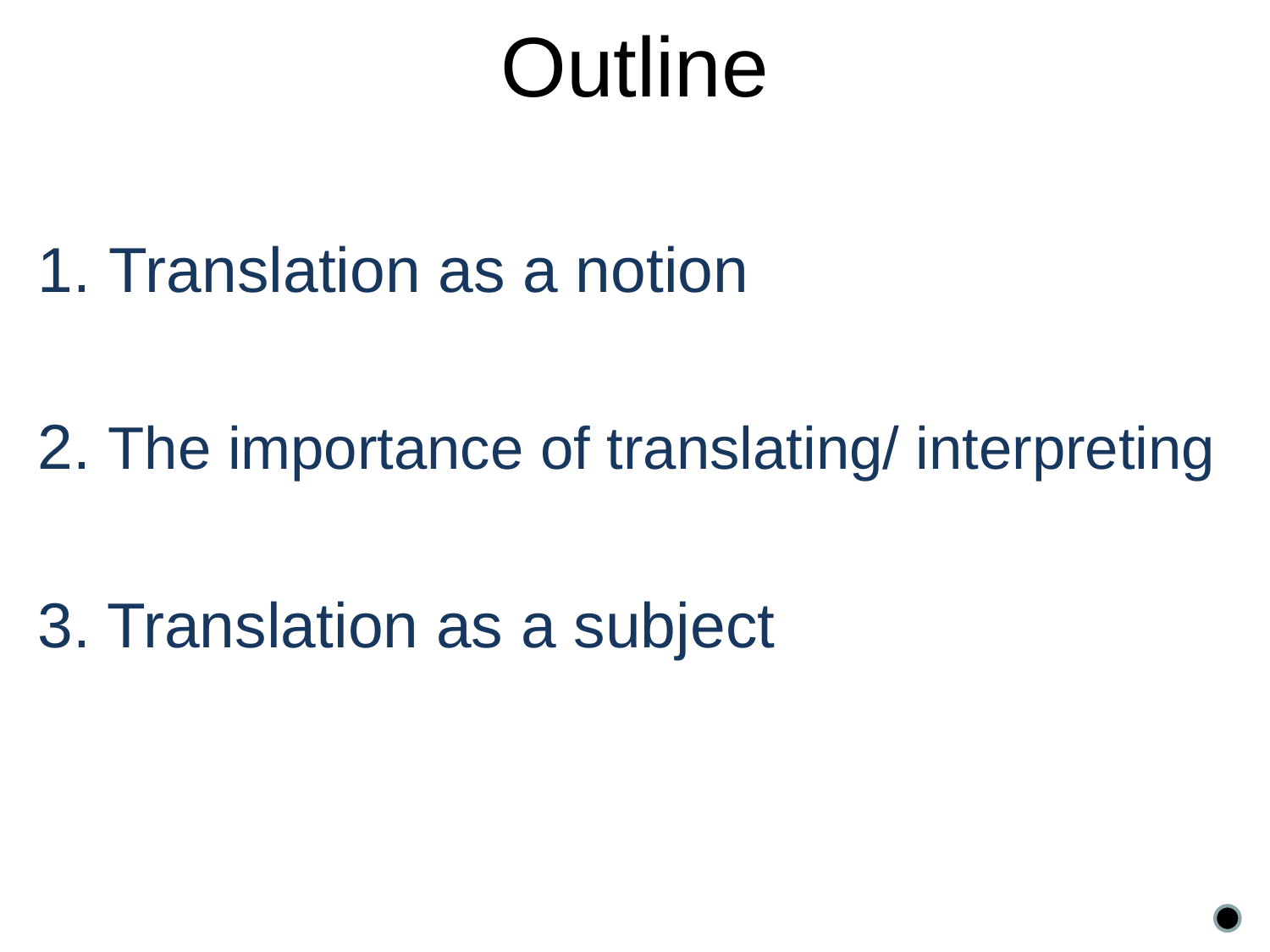

Outline
Translation as a notion

2. The importance of translating/ interpreting

3. Translation as a subject